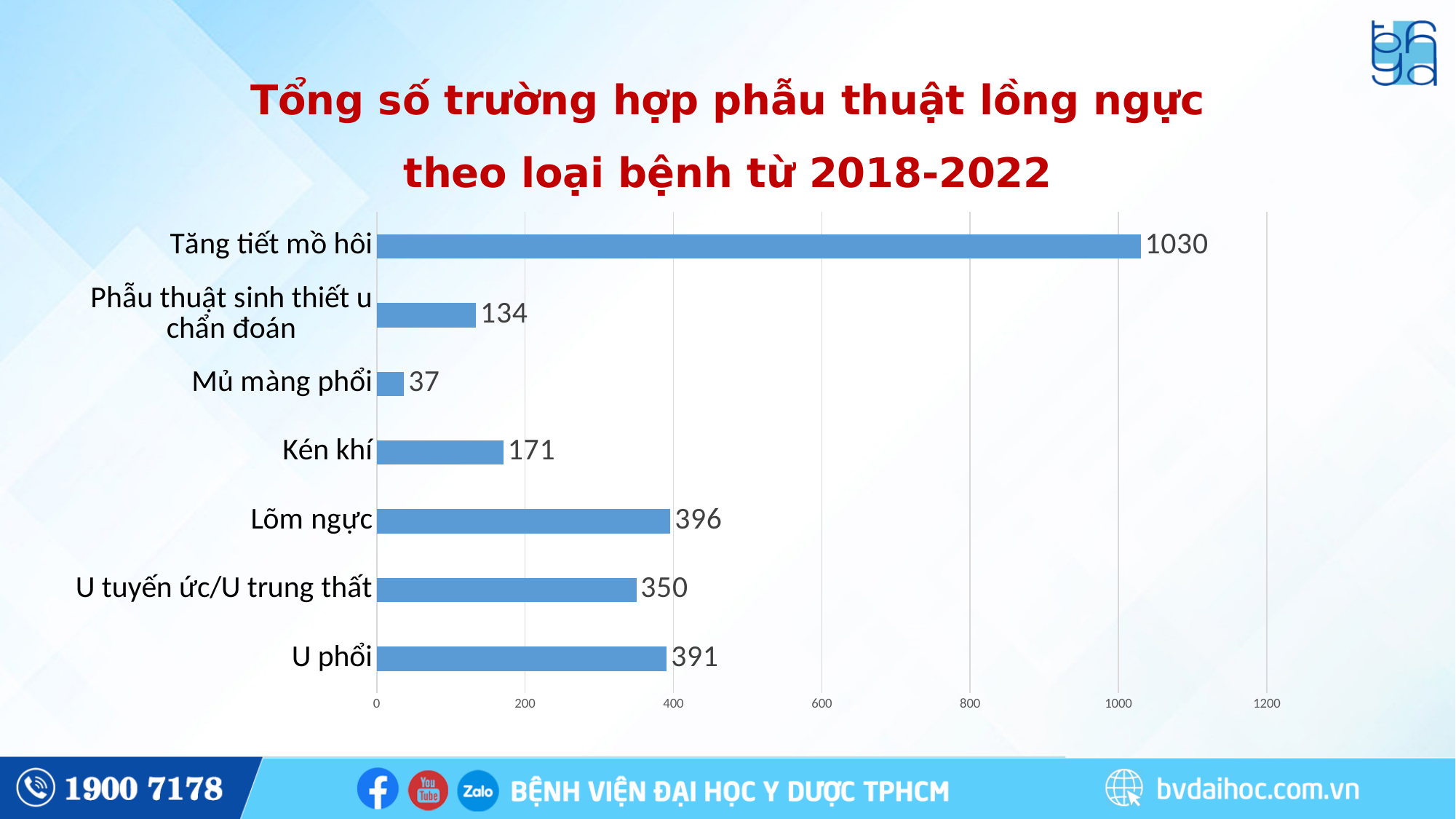

# Tổng số trường hợp phẫu thuật lồng ngực theo loại bệnh từ 2018-2022

### Chart

| Category |  |
|---|---|
| U phổi | 391.0 |
| U tuyến ức/U trung thất | 350.0 |
| Lõm ngực | 396.0 |
| Kén khí | 171.0 |
| Mủ màng phổi | 37.0 |
| Phẫu thuật sinh thiết u chẩn đoán | 134.0 |
| Tăng tiết mồ hôi | 1030.0 |